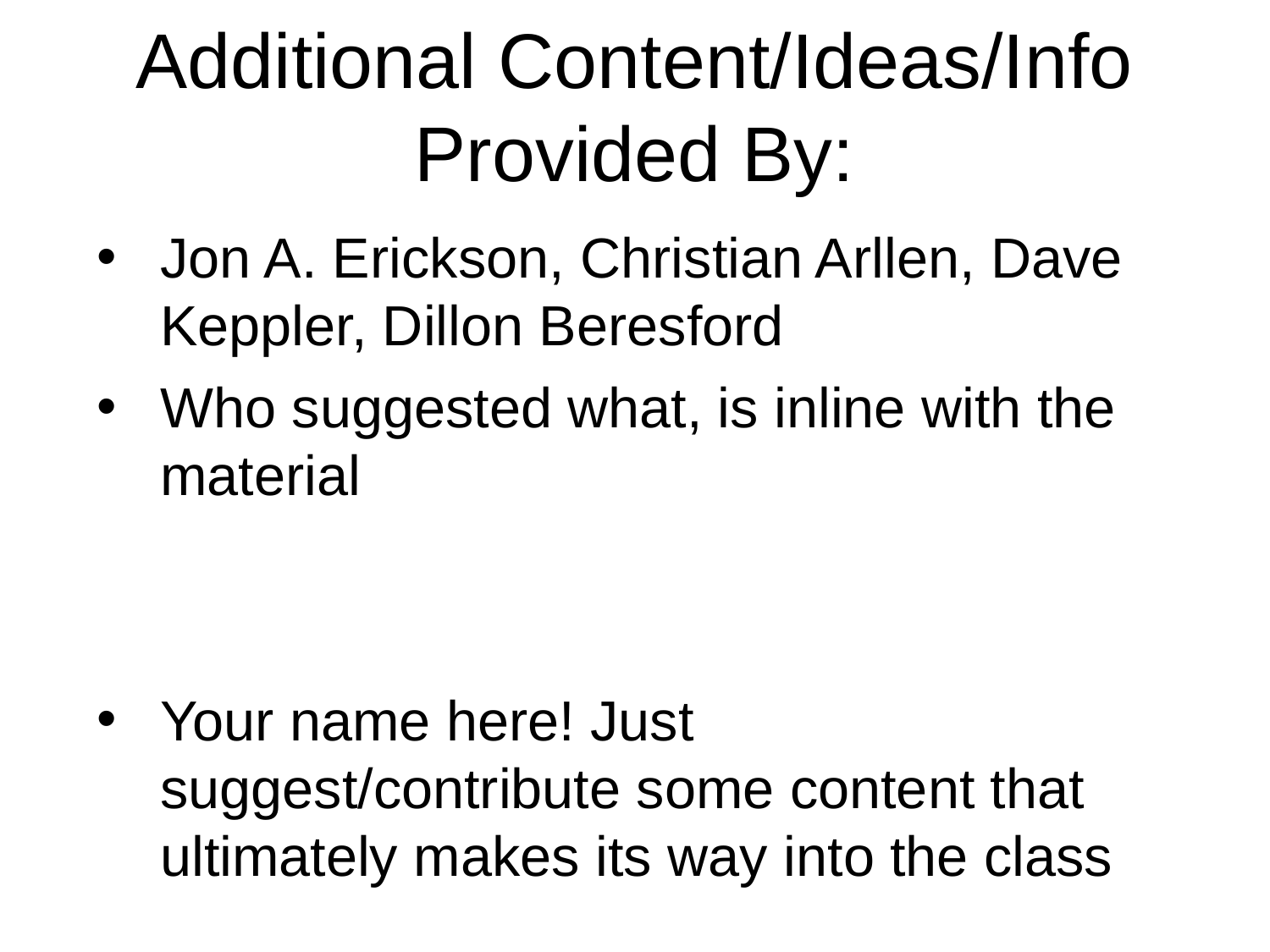

Additional Content/Ideas/Info Provided By:
Jon A. Erickson, Christian Arllen, Dave Keppler, Dillon Beresford
Who suggested what, is inline with the material

Your name here! Just suggest/contribute some content that ultimately makes its way into the class